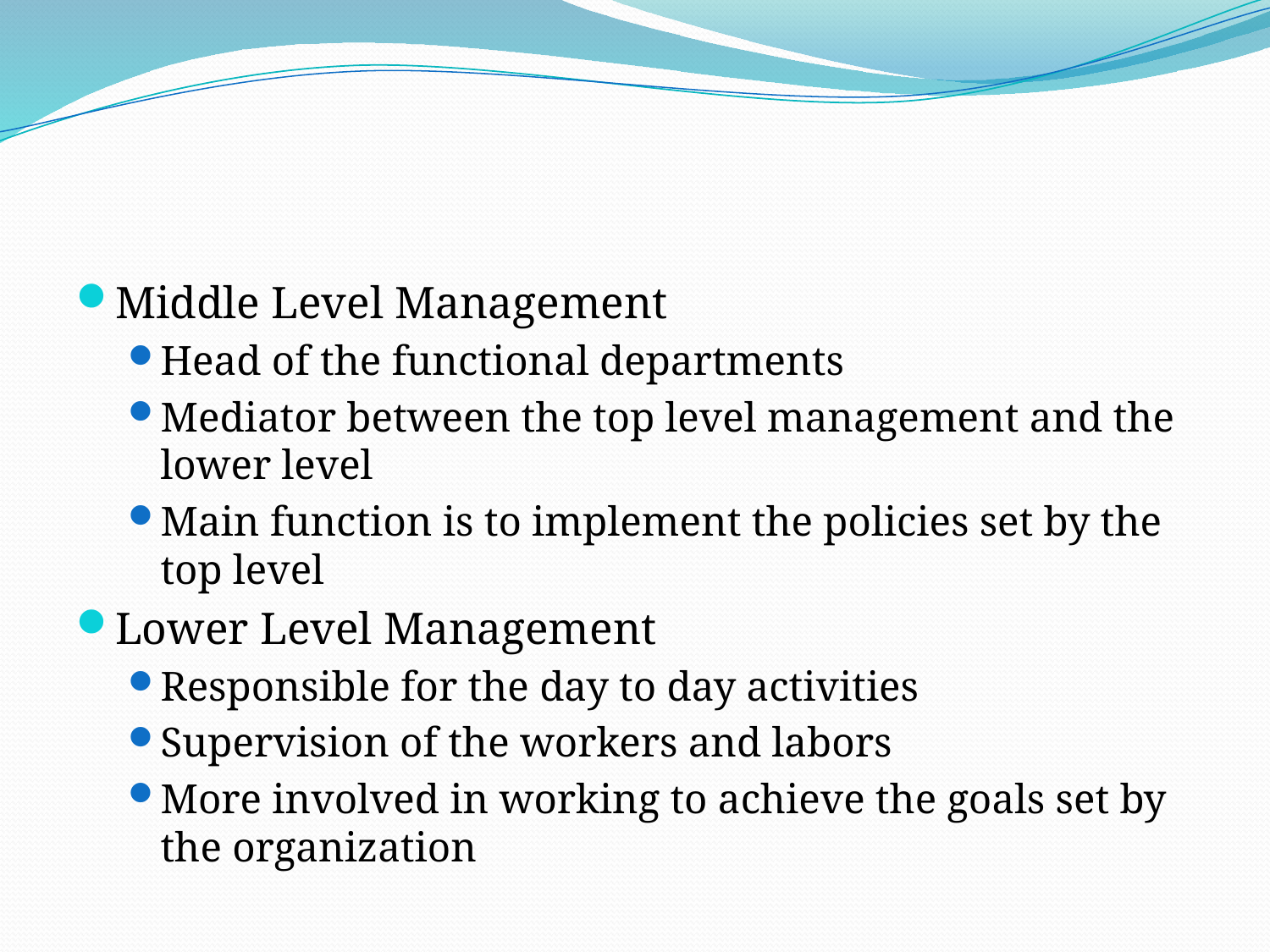

#
Middle Level Management
Head of the functional departments
Mediator between the top level management and the lower level
Main function is to implement the policies set by the top level
Lower Level Management
Responsible for the day to day activities
Supervision of the workers and labors
More involved in working to achieve the goals set by the organization